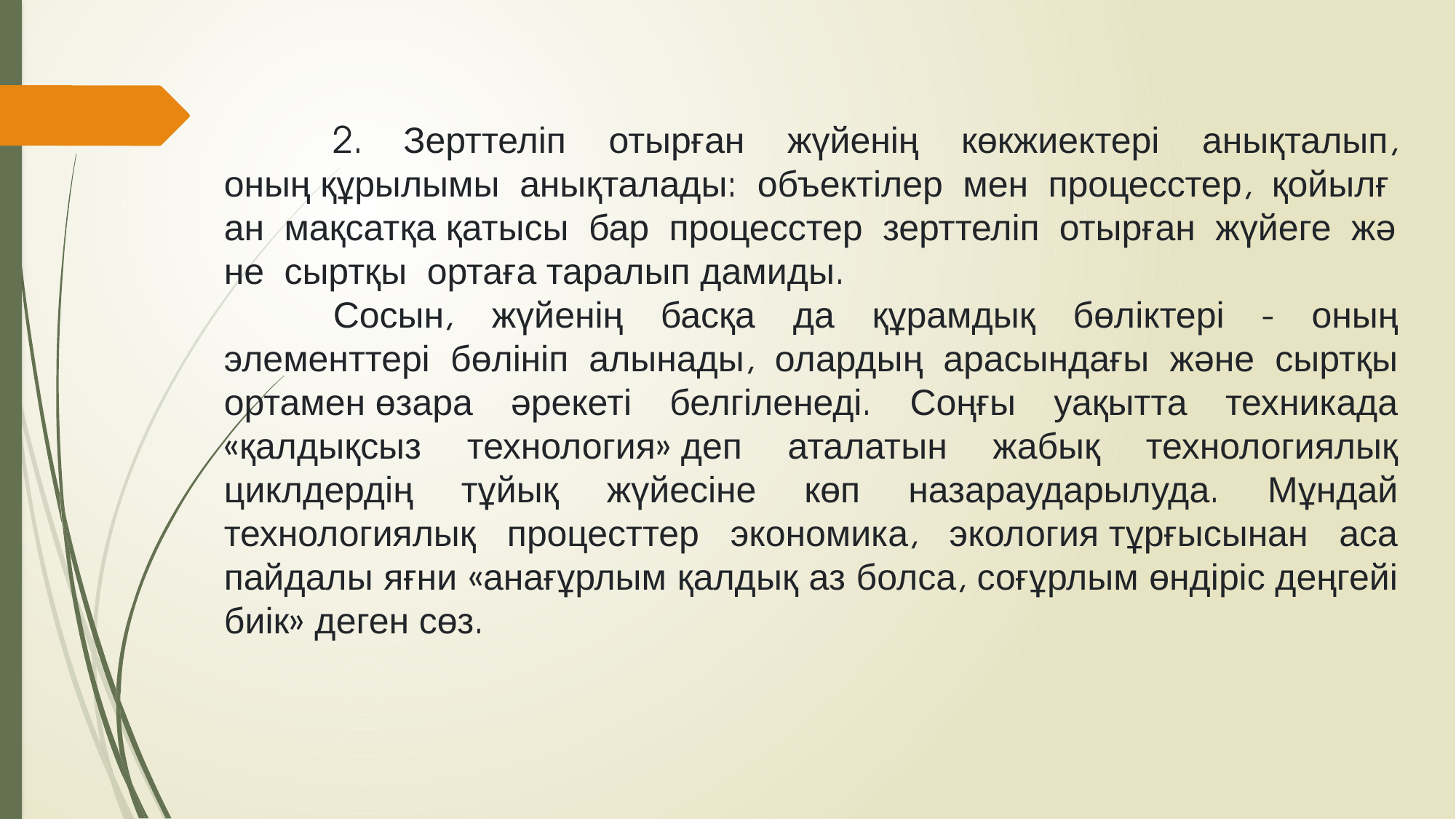

2.    Зерттеліп отырған жүйенің көкжиектері анықталып, оның құрылымы  анықталады:  объектілер  мен  процесстер,  қойылған  мақсатқа қатысы  бар  процесстер  зерттеліп  отырған  жүйеге  және  сыртқы  ортаға таралып дамиды.
	Сосын, жүйенің басқа да құрамдық бөліктері - оның
элементтері бөлініп алынады, олардың арасындағы және сыртқы ортамен өзара әрекеті белгіленеді. Соңғы уақытта техникада «қалдықсыз технология» деп аталатын жабық технологиялық циклдердің тұйық жүйесіне көп назараударылуда. Мұндай технологиялық процесттер экономика, экология тұрғысынан аса пайдалы яғни «анағұрлым қалдық аз болса, соғұрлым өндіріс деңгейі биік» деген сөз.